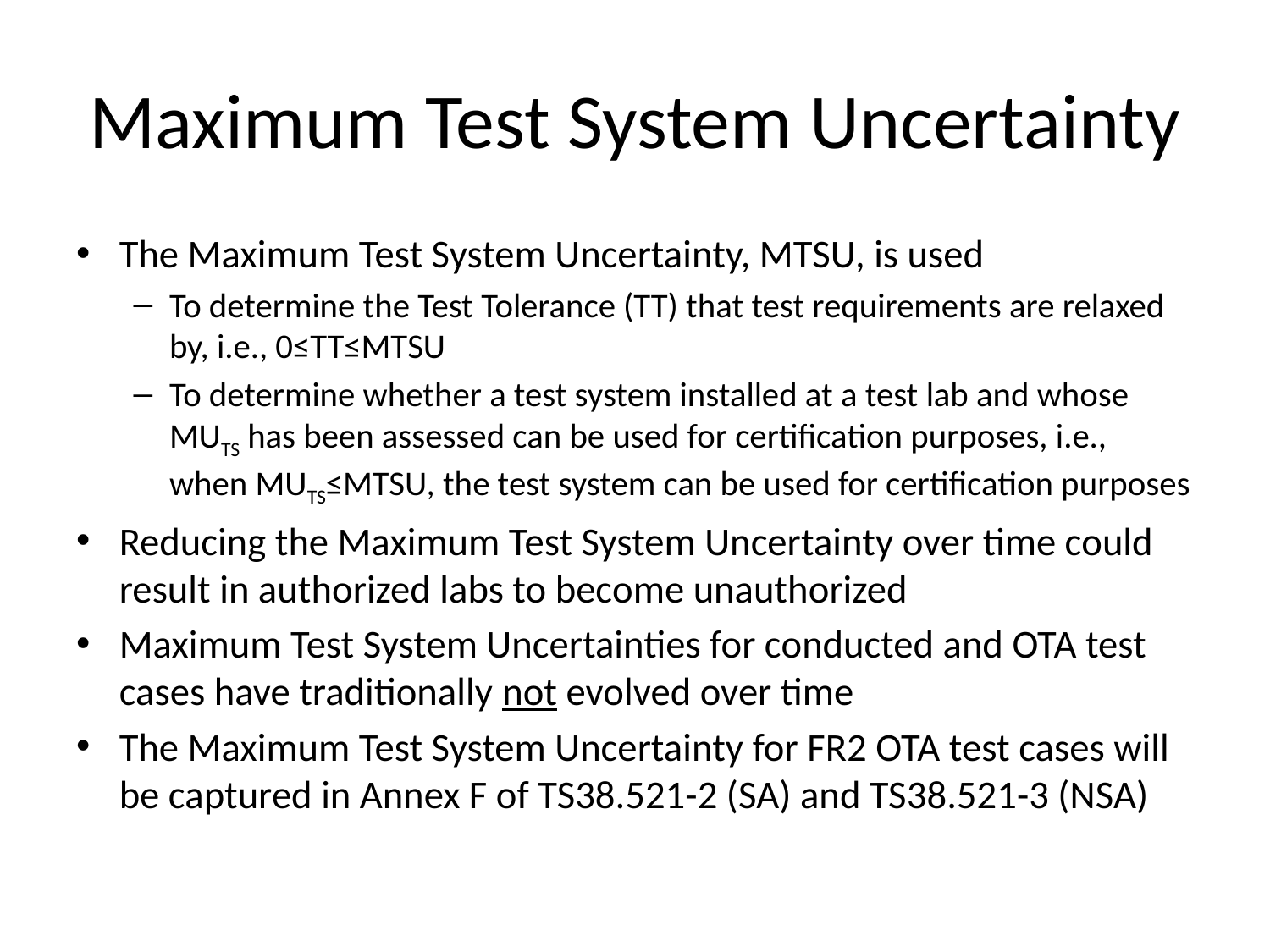

# Maximum Test System Uncertainty
The Maximum Test System Uncertainty, MTSU, is used
To determine the Test Tolerance (TT) that test requirements are relaxed by, i.e., 0≤TT≤MTSU
To determine whether a test system installed at a test lab and whose MUTS has been assessed can be used for certification purposes, i.e., when MUTS≤MTSU, the test system can be used for certification purposes
Reducing the Maximum Test System Uncertainty over time could result in authorized labs to become unauthorized
Maximum Test System Uncertainties for conducted and OTA test cases have traditionally not evolved over time
The Maximum Test System Uncertainty for FR2 OTA test cases will be captured in Annex F of TS38.521-2 (SA) and TS38.521-3 (NSA)